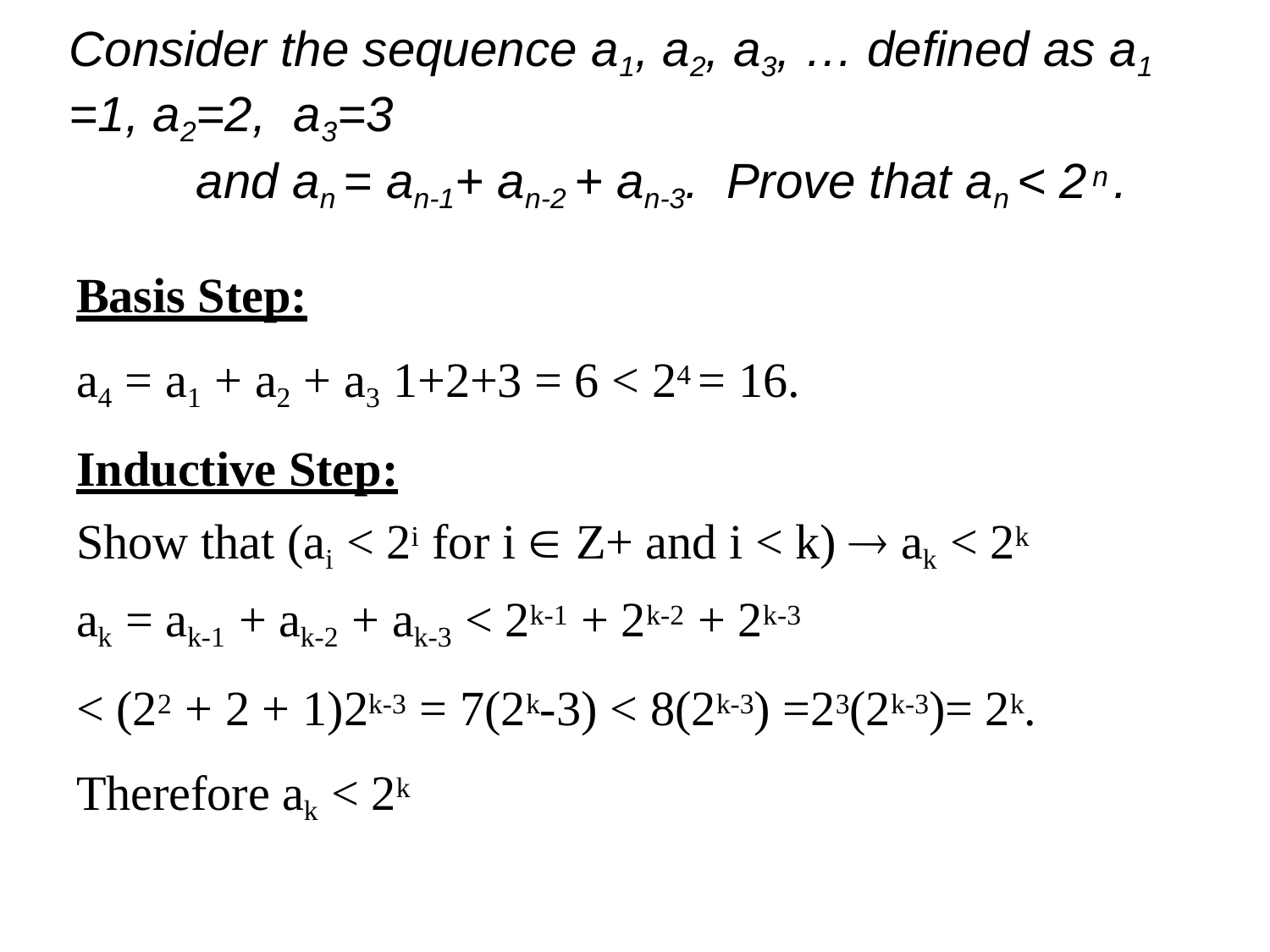

Consider the sequence a1, a2, a3, … defined as a1 =1, a2=2,  a3=3
	and an = an-1+ an-2 + an-3.  Prove that an < 2n.

Basis Step:
a4 = a1 + a2 + a3 1+2+3 = 6 < 24 = 16.
Inductive Step:
Show that (ai < 2i for i ∈ Z+ and i < k) → ak < 2k  ak = ak-1 + ak-2 + ak-3 < 2k-1 + 2k-2 + 2k-3
< (22 + 2 + 1)2k-3 = 7(2k-3) < 8(2k-3) =23(2k-3)= 2k.
Therefore ak < 2k